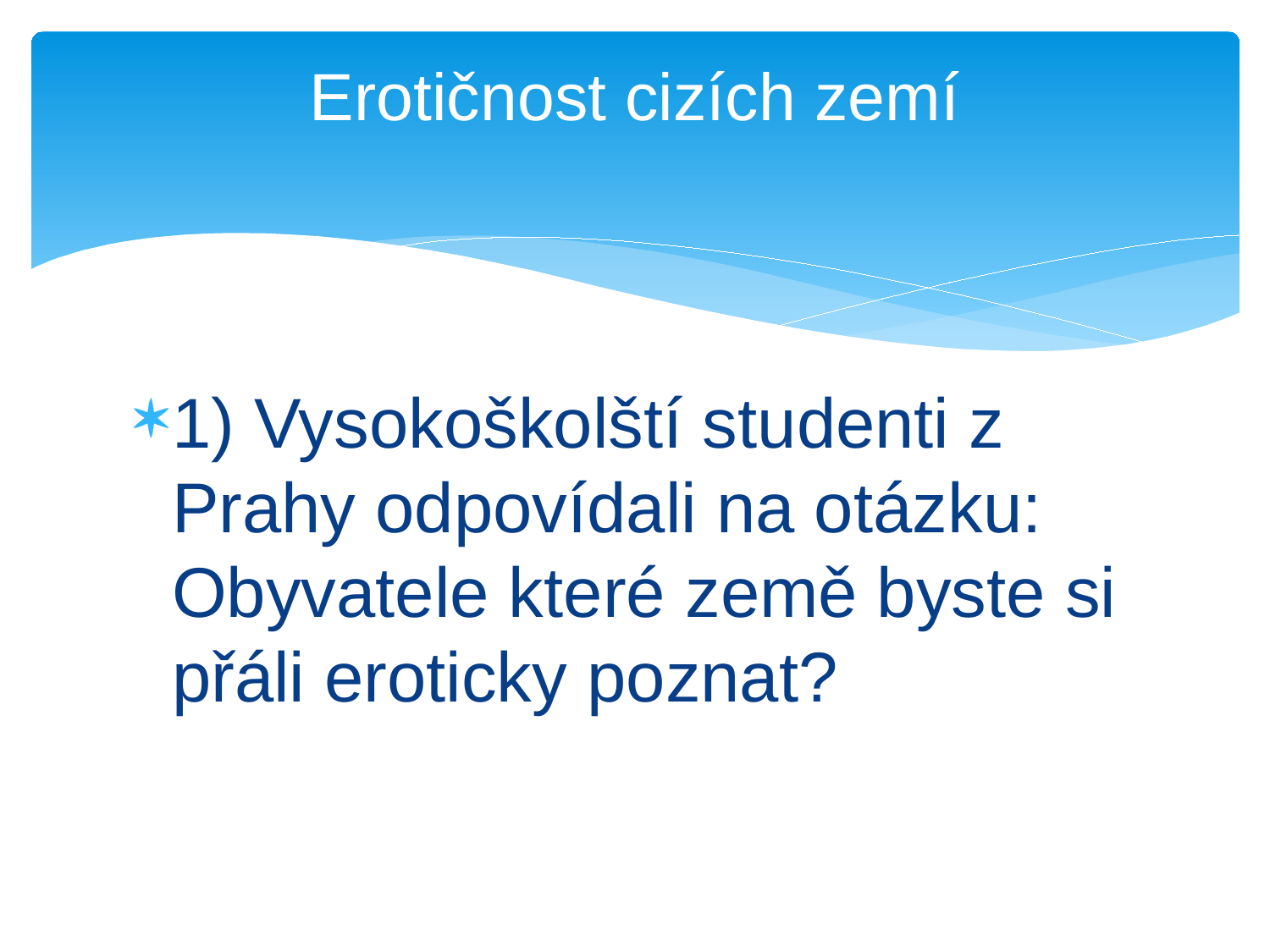

# Erotičnost cizích zemí
1) Vysokoškolští studenti z Prahy odpovídali na otázku: Obyvatele které země byste si přáli eroticky poznat?